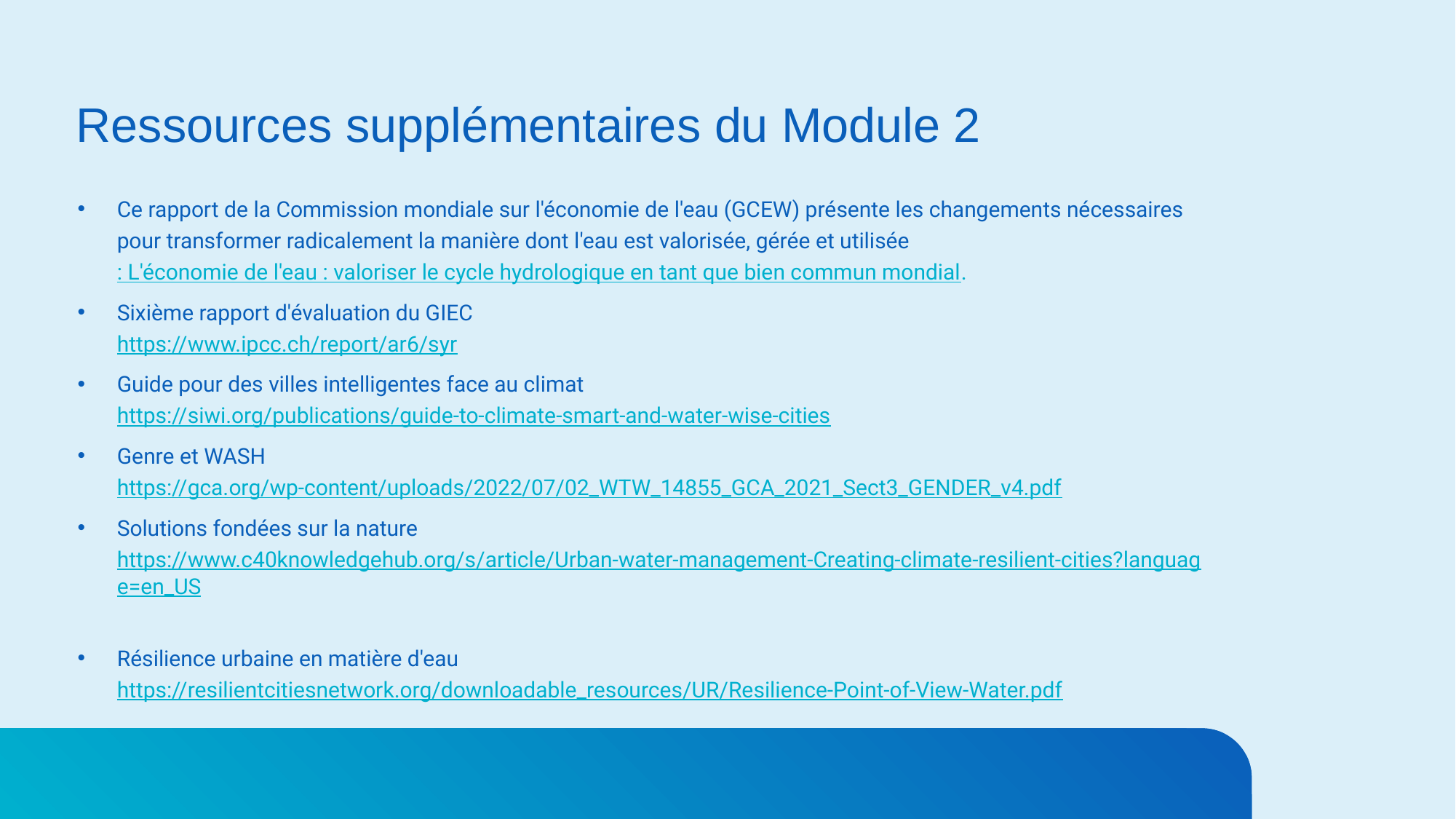

# Ressources supplémentaires du Module 2
Ce rapport de la Commission mondiale sur l'économie de l'eau (GCEW) présente les changements nécessaires pour transformer radicalement la manière dont l'eau est valorisée, gérée et utilisée : L'économie de l'eau : valoriser le cycle hydrologique en tant que bien commun mondial.
Sixième rapport d'évaluation du GIEC
https://www.ipcc.ch/report/ar6/syr
Guide pour des villes intelligentes face au climat
https://siwi.org/publications/guide-to-climate-smart-and-water-wise-cities
Genre et WASH
https://gca.org/wp-content/uploads/2022/07/02_WTW_14855_GCA_2021_Sect3_GENDER_v4.pdf
Solutions fondées sur la nature
https://www.c40knowledgehub.org/s/article/Urban-water-management-Creating-climate-resilient-cities?language=en_US
Résilience urbaine en matière d'eau
https://resilientcitiesnetwork.org/downloadable_resources/UR/Resilience-Point-of-View-Water.pdf